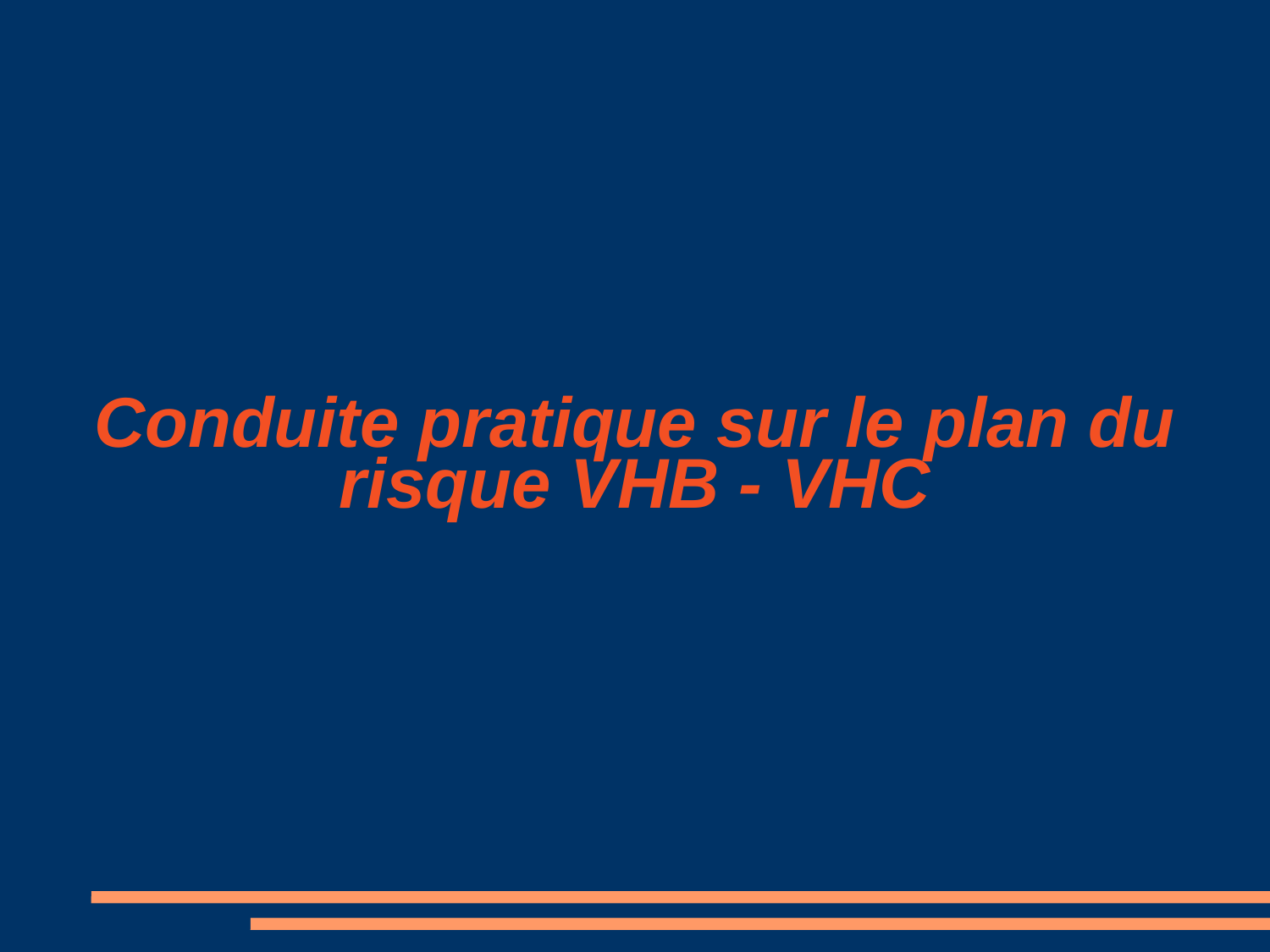

# Conduite pratique sur le plan du risque VHB - VHC